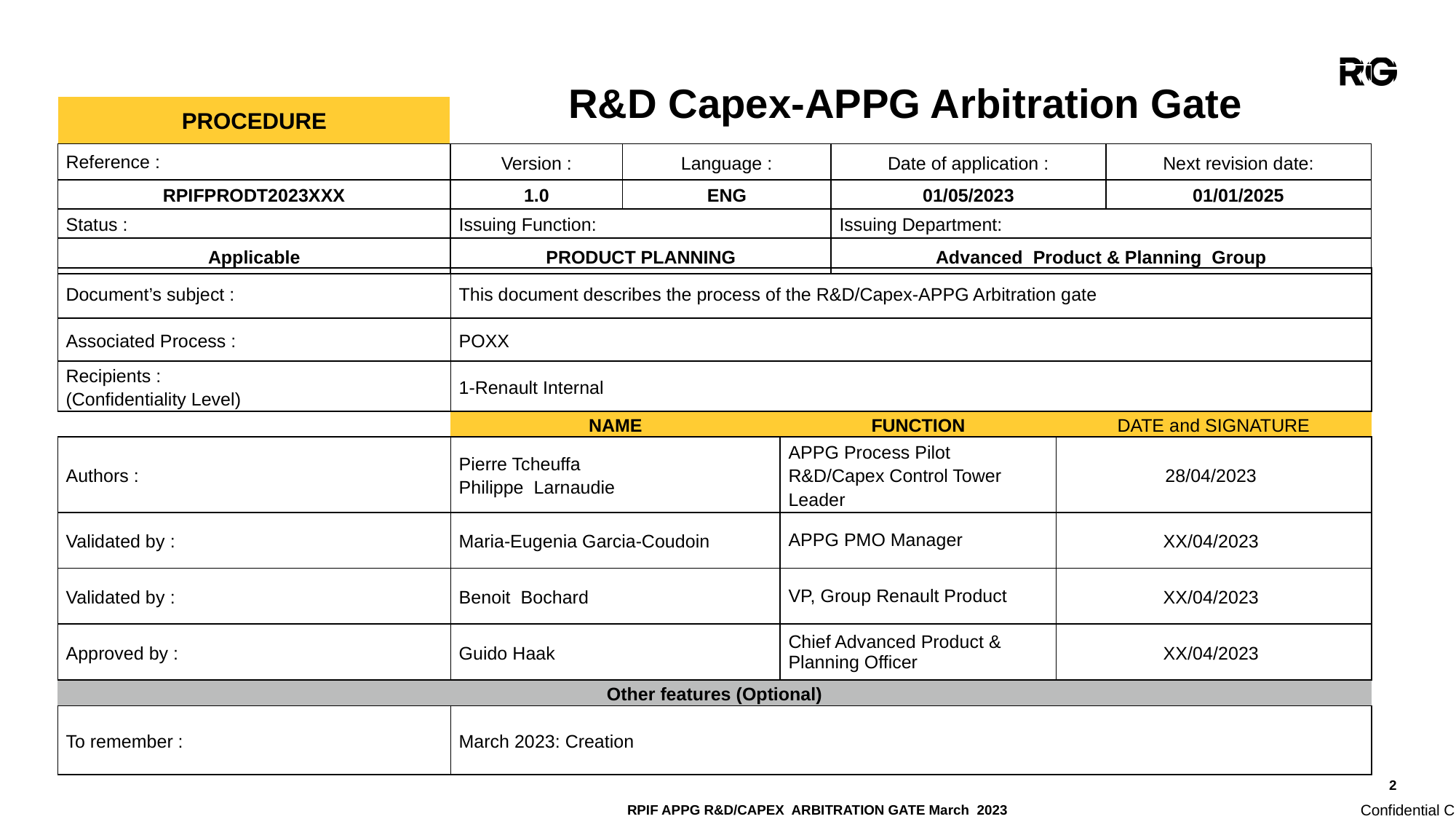

|  | R&D Capex-APPG Arbitration Gate |  |  |  |
| --- | --- | --- | --- | --- |
| PROCEDURE |  |  |  |  |
| Reference : | Version : | Language : | Date of application : | Next revision date: |
| RPIFPRODT2023XXX | 1.0 | ENG | 01/05/2023 | 01/01/2025 |
| Status : | Issuing Function: |  | Issuing Department: |  |
| Applicable | PRODUCT PLANNING |  | Advanced Product & Planning Group |  |
| Document’s subject : | This document describes the process of the R&D/Capex-APPG Arbitration gate |  |  |
| --- | --- | --- | --- |
| Associated Process : | POXX |  |  |
| Recipients : (Confidentiality Level) | 1-Renault Internal |  |  |
|  | NAME | FUNCTION | DATE and SIGNATURE |
| Authors : | Pierre Tcheuffa Philippe Larnaudie | APPG Process Pilot R&D/Capex Control Tower Leader | 28/04/2023 |
| Validated by : | Maria-Eugenia Garcia-Coudoin | APPG PMO Manager | XX/04/2023 |
| Validated by : | Benoit Bochard | VP, Group Renault Product | XX/04/2023 |
| Approved by : | Guido Haak | Chief Advanced Product & Planning Officer | XX/04/2023 |
| Other features (Optional) |  |  |  |
| To remember : | March 2023: Creation |  |  |
RPIF APPG R&D/CAPEX  ARBITRATION GATE March  2023